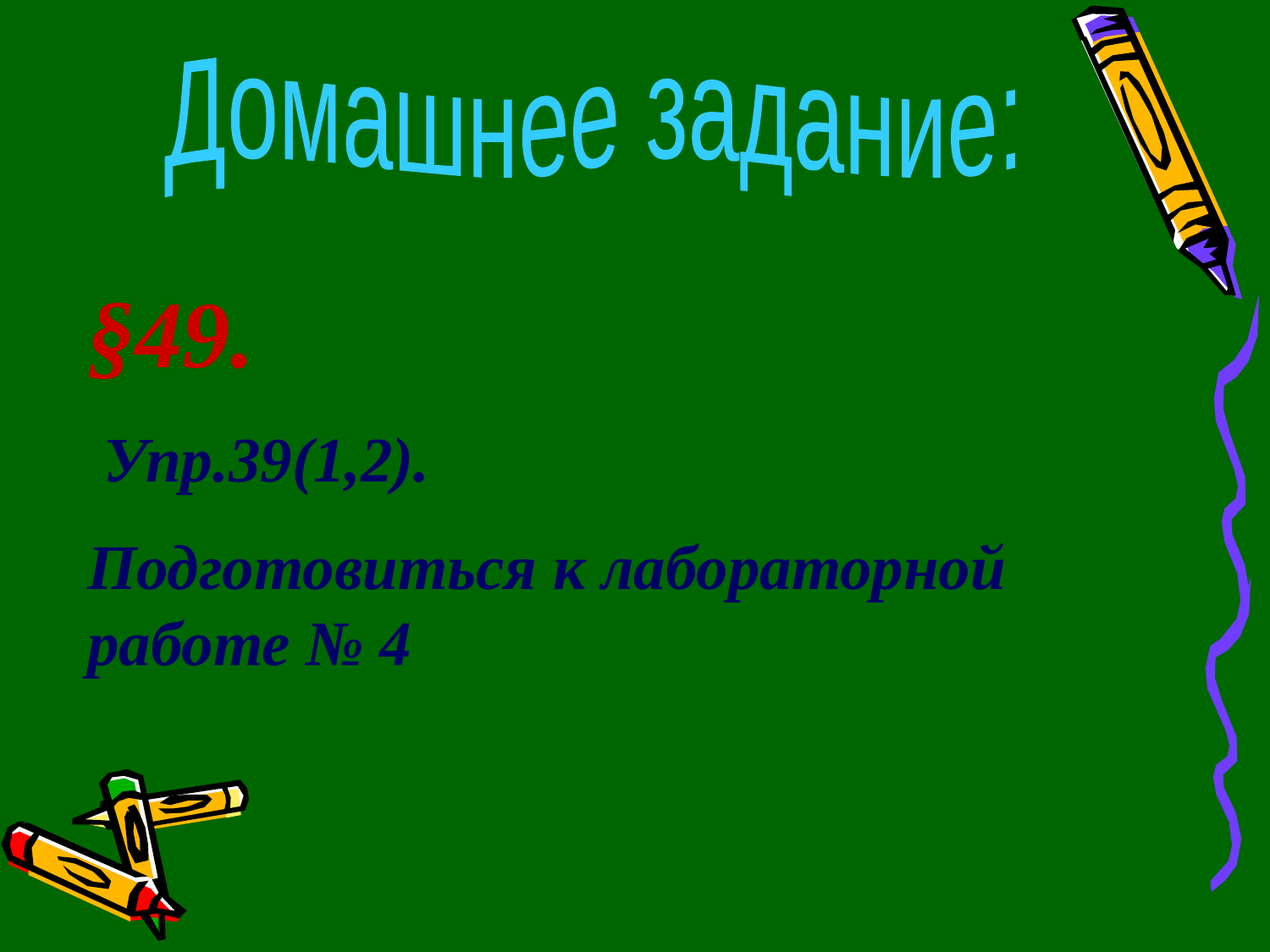

Домашнее задание:
§49.
 Упр.39(1,2).
Подготовиться к лабораторной работе № 4